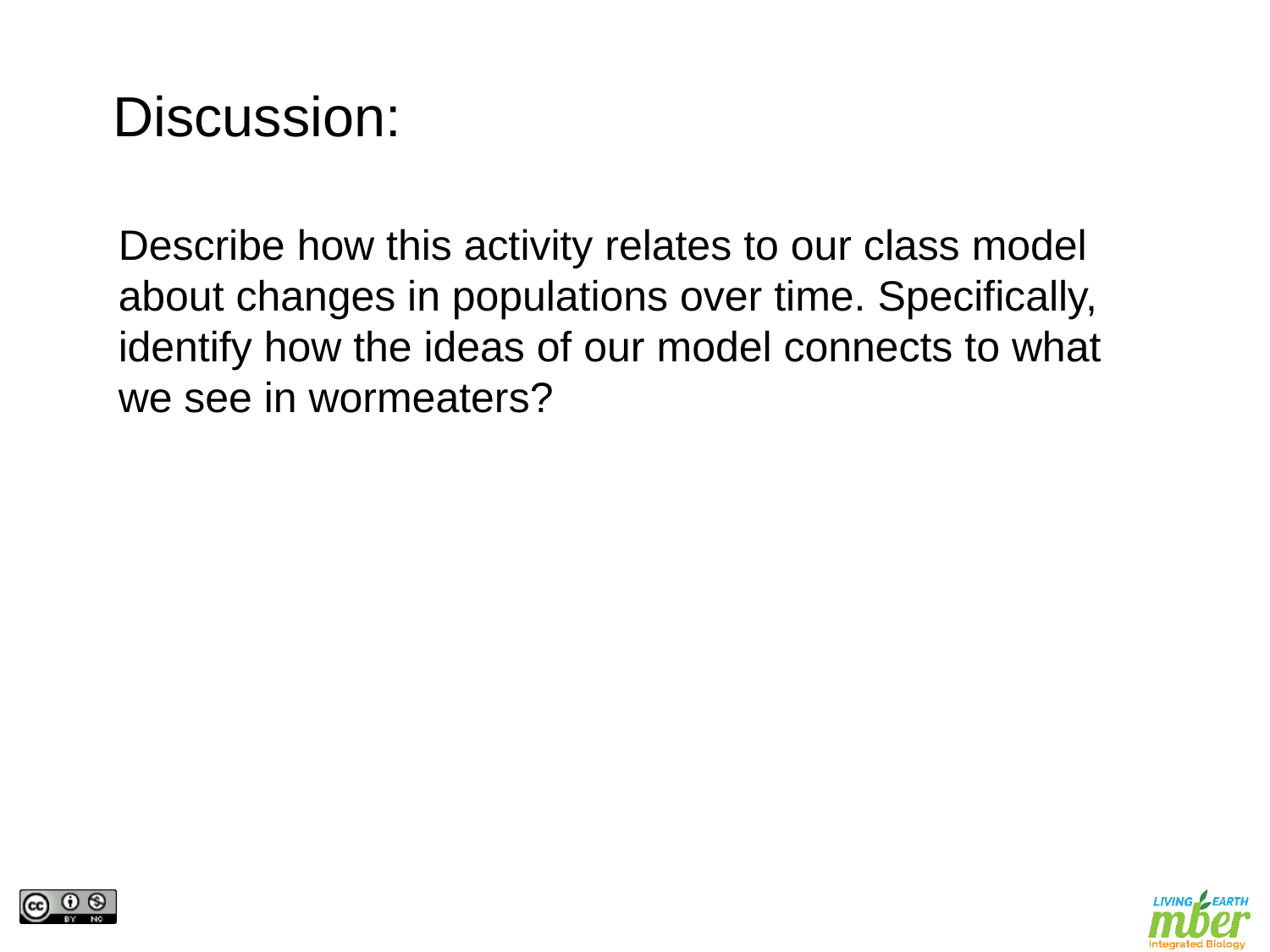

Discussion:
Describe how this activity relates to our class model about changes in populations over time. Specifically, identify how the ideas of our model connects to what we see in wormeaters?